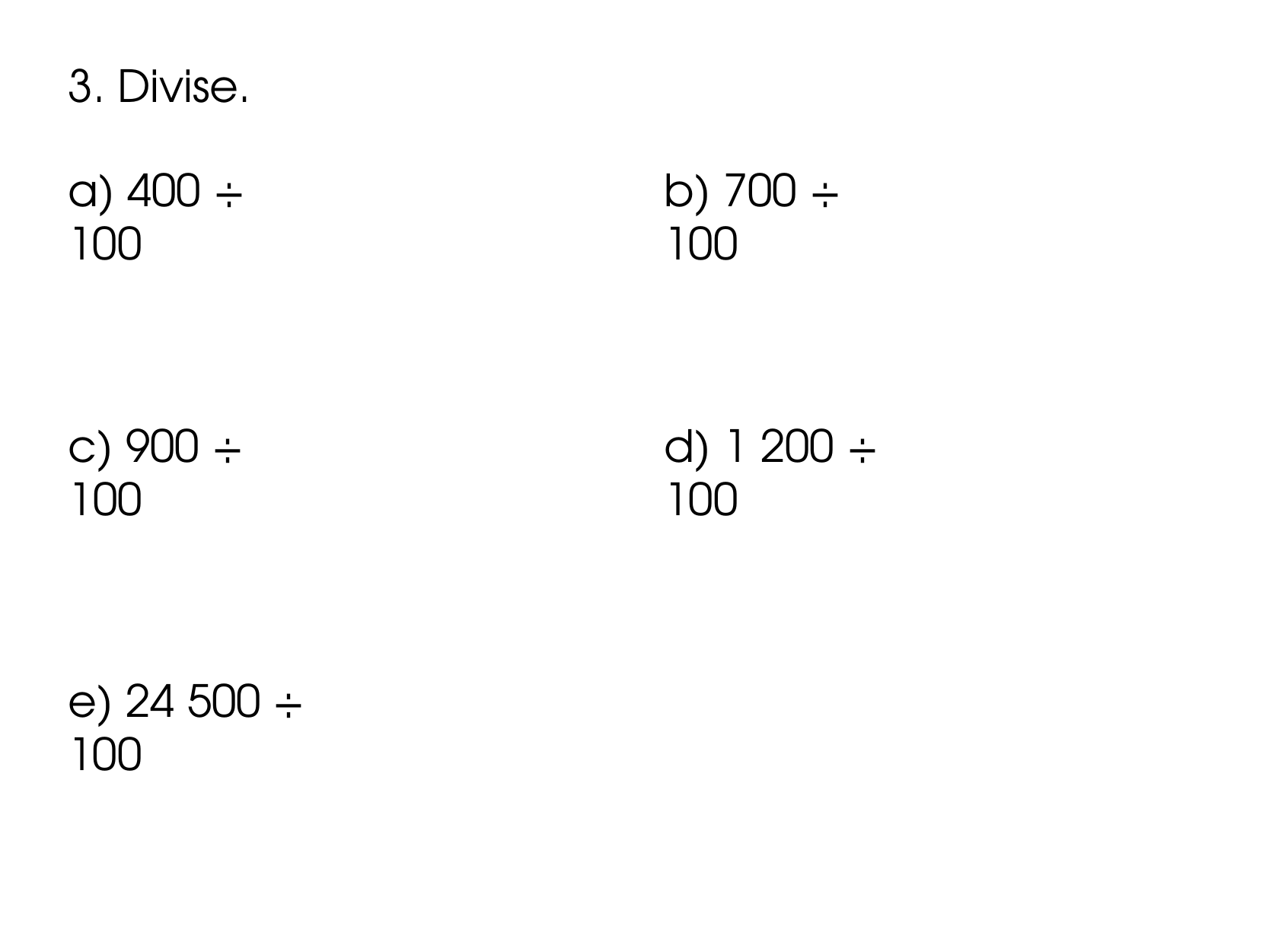

3. Divise.
a) 400 ÷ 100
b) 700 ÷ 100
c) 900 ÷ 100
d) 1 200 ÷ 100
e) 24 500 ÷ 100